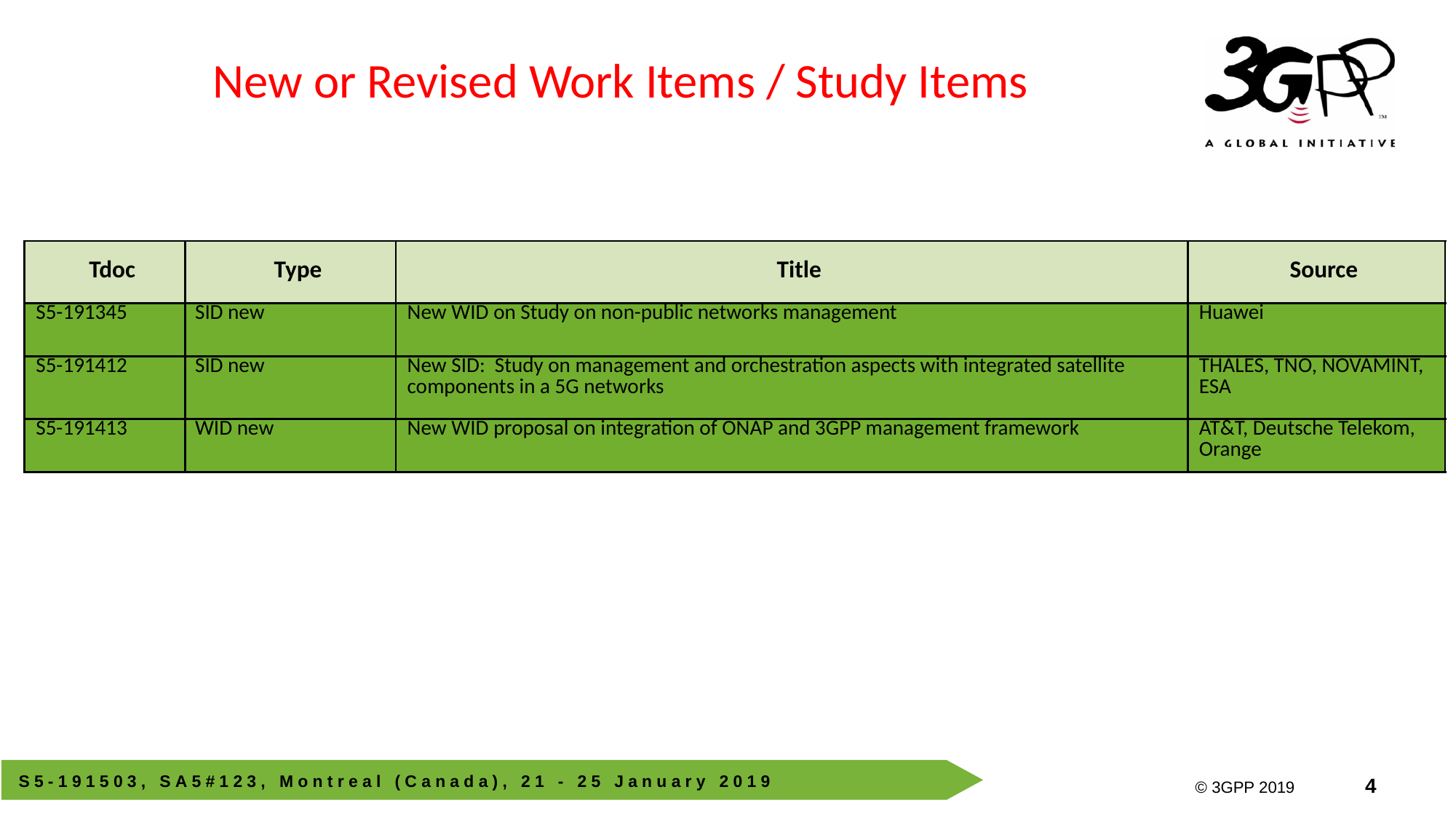

New or Revised Work Items / Study Items
| Tdoc | Type | Title | Source |
| --- | --- | --- | --- |
| S5-191345 | SID new | New WID on Study on non-public networks management | Huawei |
| S5-191412 | SID new | New SID: Study on management and orchestration aspects with integrated satellite components in a 5G networks | THALES, TNO, NOVAMINT, ESA |
| S5-191413 | WID new | New WID proposal on integration of ONAP and 3GPP management framework | AT&T, Deutsche Telekom, Orange |